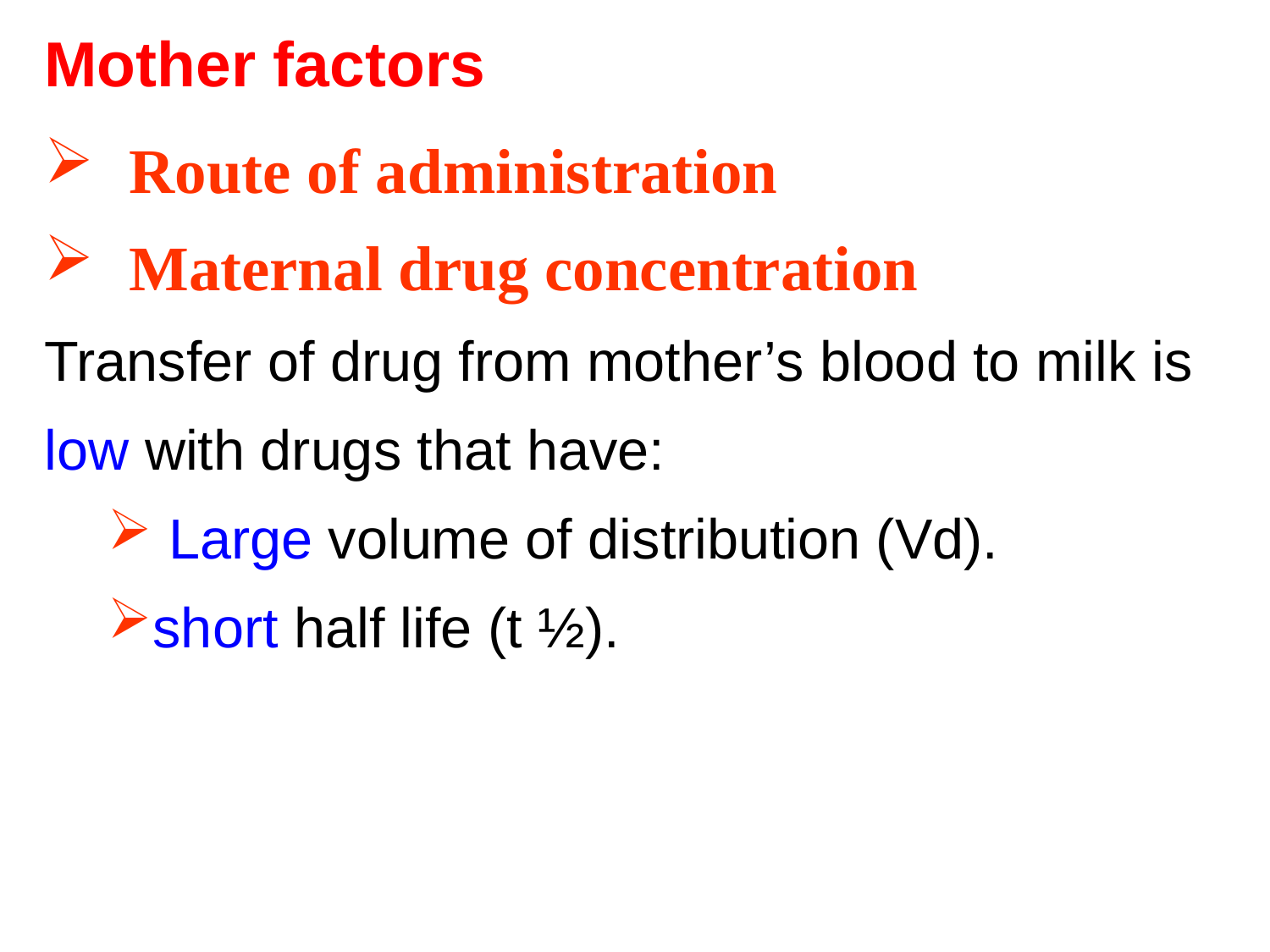

Mother factors

Route of administration
Maternal drug concentration
Transfer of drug from mother’s blood to milk is
low with drugs that have:
 Large volume of distribution (Vd).
short half life (t ½).